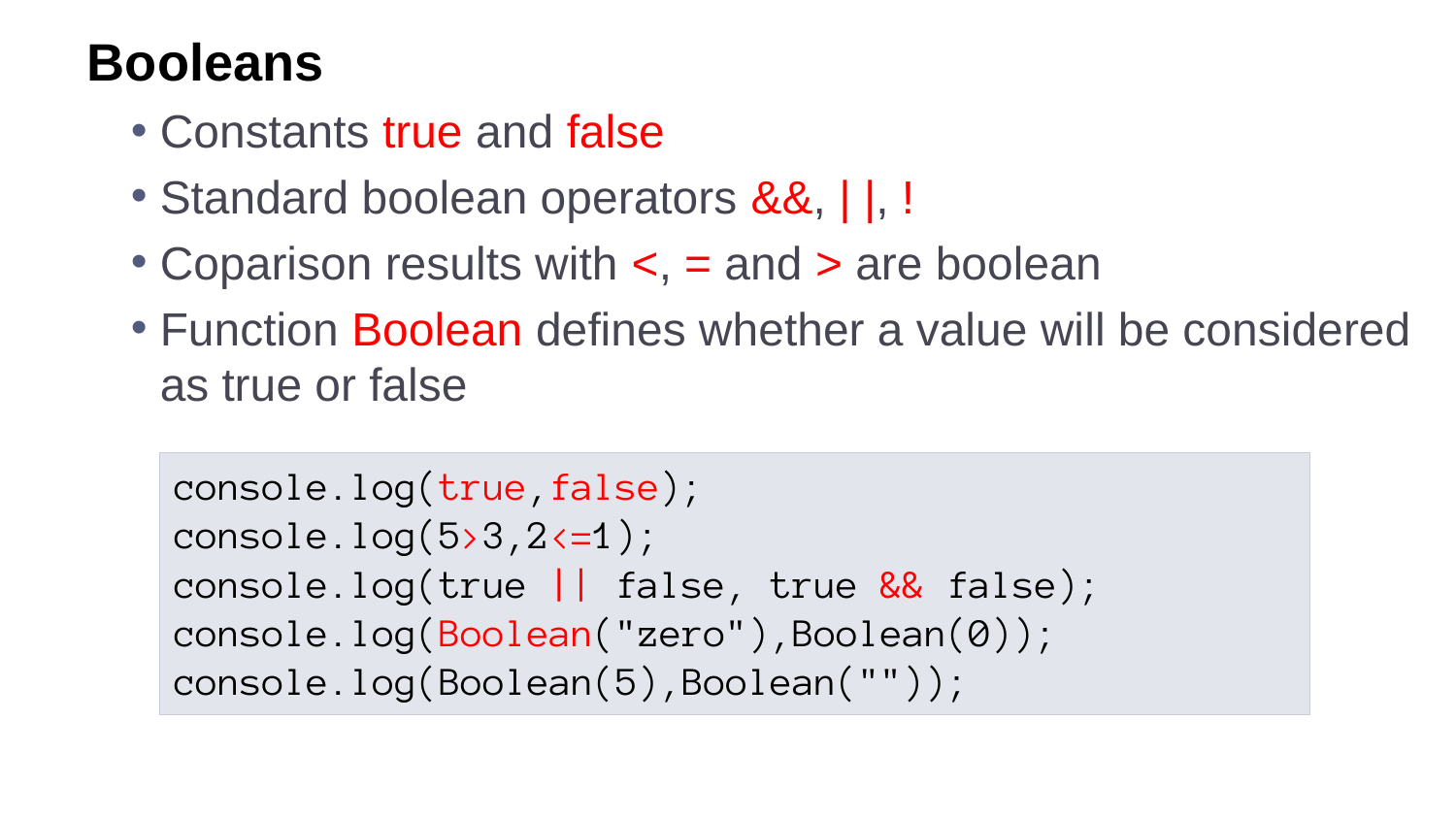

Booleans
Constants true and false
Standard boolean operators &&, | |, !
Coparison results with <, = and > are boolean
Function Boolean defines whether a value will be considered as true or false

console.log(true,false);
console.log(5>3,2<=1);
console.log(true || false, true && false);
console.log(Boolean("zero"),Boolean(0));
console.log(Boolean(5),Boolean(""));